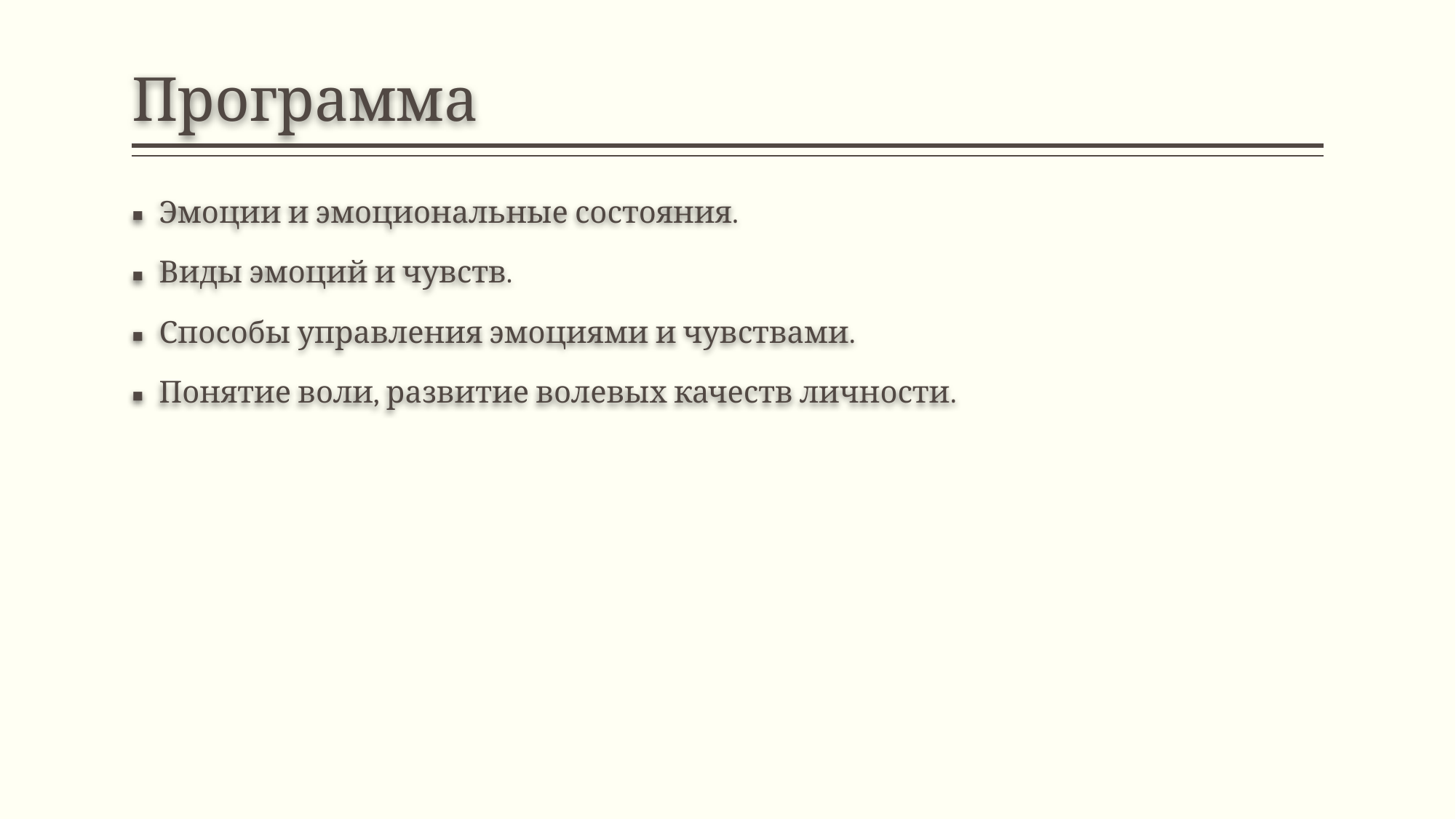

# Программа
Эмоции и эмоциональные состояния.
Виды эмоций и чувств.
Способы управления эмоциями и чувствами.
Понятие воли, развитие волевых качеств личности.